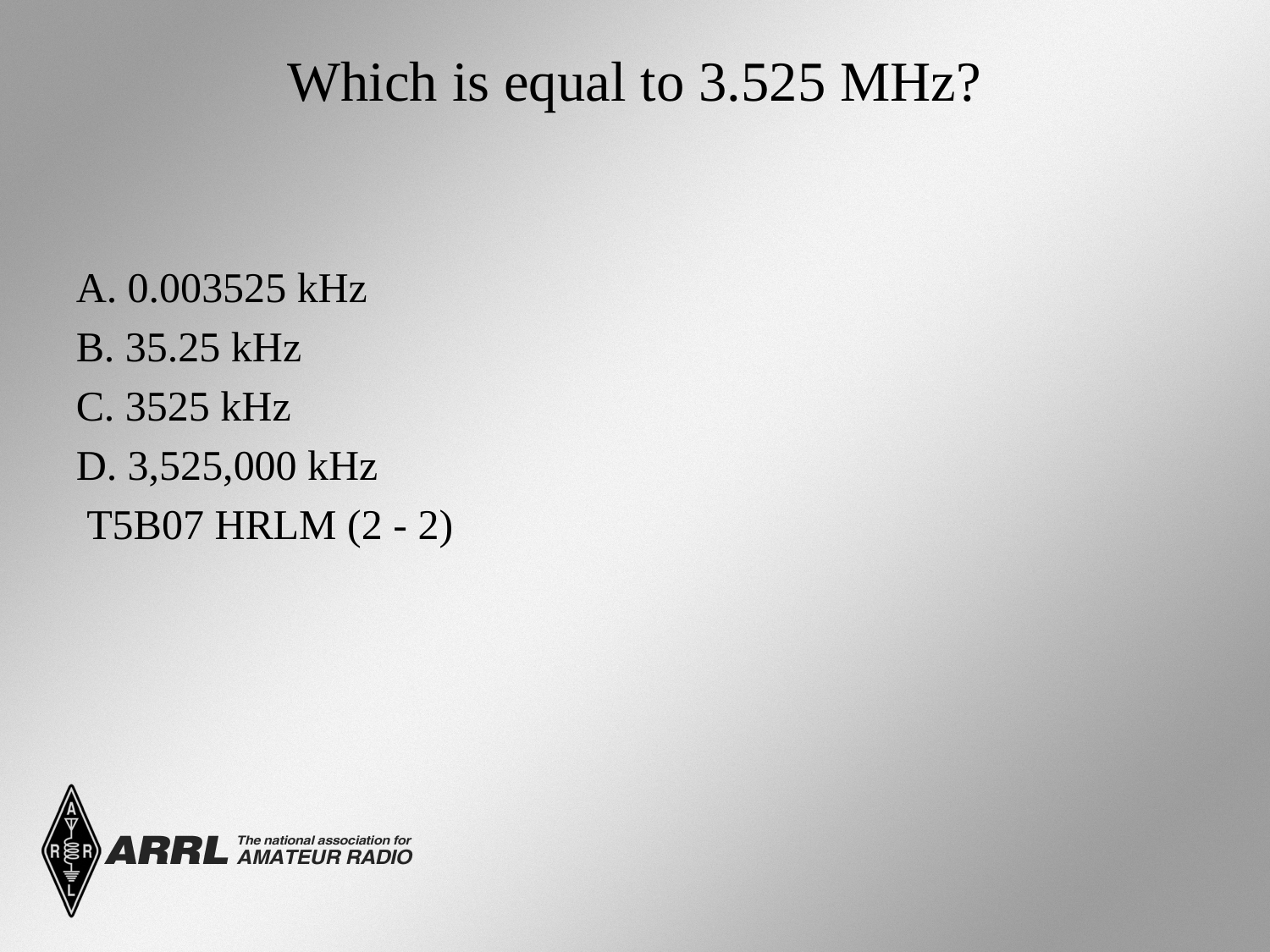

# Which is equal to 3.525 MHz?
A. 0.003525 kHz
B. 35.25 kHz
C. 3525 kHz
D. 3,525,000 kHz
 T5B07 HRLM (2 - 2)